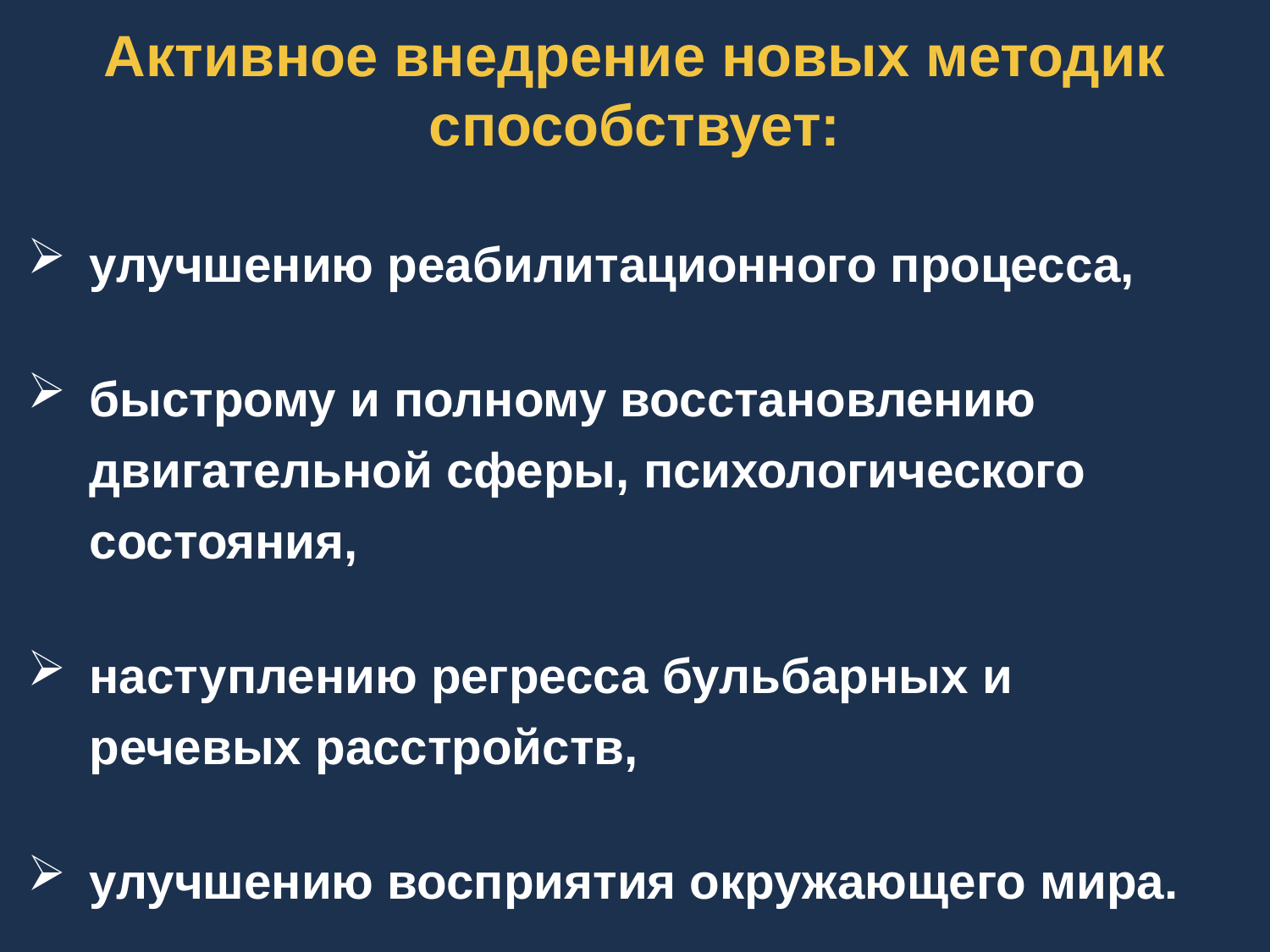

Активное внедрение новых методик способствует:

улучшению реабилитационного процесса,
быстрому и полному восстановлению двигательной сферы, психологического состояния,
наступлению регресса бульбарных и речевых расстройств,
улучшению восприятия окружающего мира.